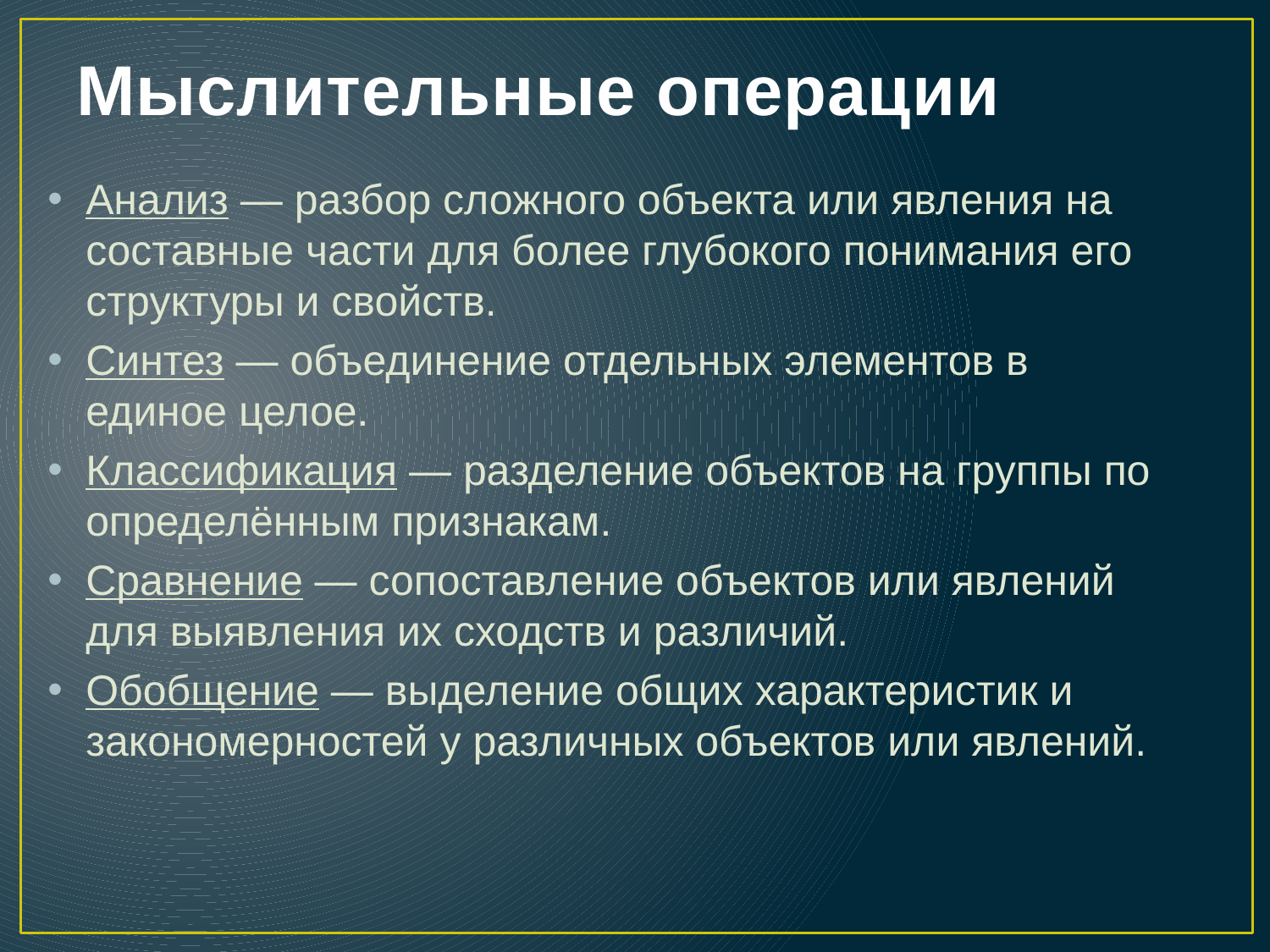

# Мыслительные операции
Анализ — разбор сложного объекта или явления на составные части для более глубокого понимания его структуры и свойств.
Синтез — объединение отдельных элементов в единое целое.
Классификация — разделение объектов на группы по определённым признакам.
Сравнение — сопоставление объектов или явлений для выявления их сходств и различий.
Обобщение — выделение общих характеристик и закономерностей у различных объектов или явлений.